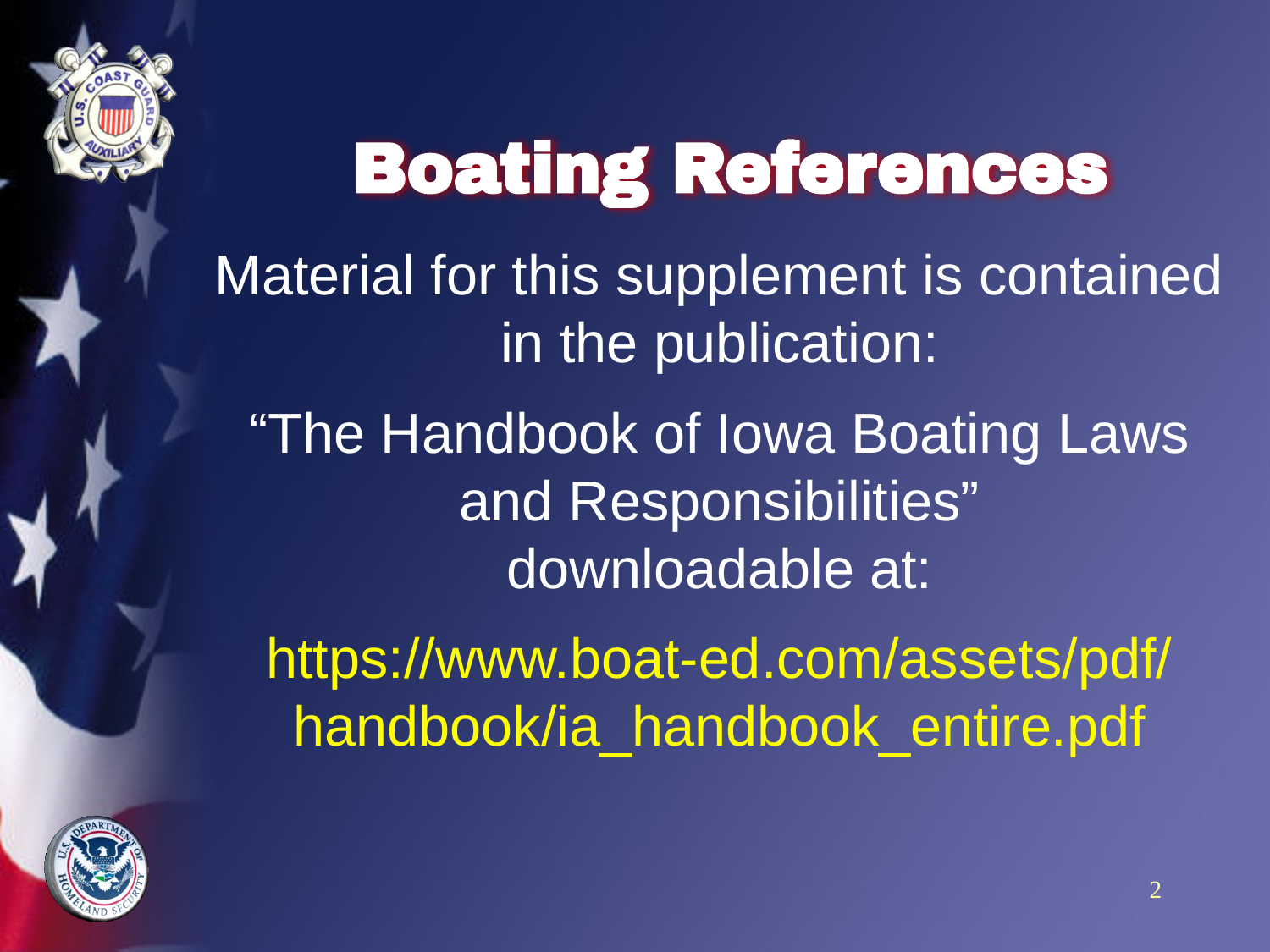

# Boating References
Material for this supplement is contained in the publication:

“The Handbook of Iowa Boating Laws
and Responsibilities”
downloadable at:

https://www.boat-ed.com/assets/pdf/handbook/ia_handbook_entire.pdf

2